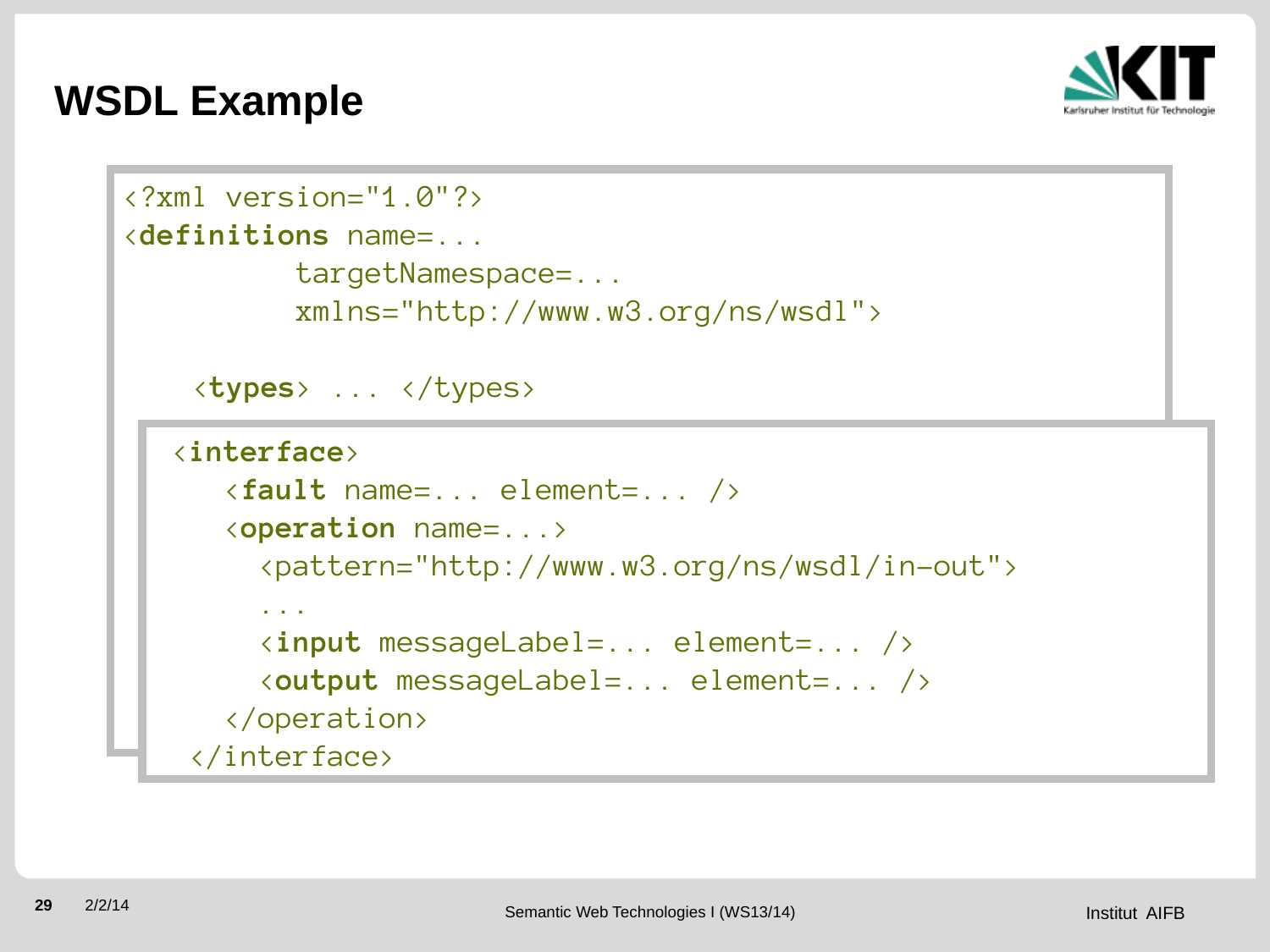

# WSDL Example
<?xml version="1.0"?>
<definitions name=...
          targetNamespace=...
          xmlns="http://www.w3.org/ns/wsdl">

    <types> ... </types>

 <interface>
    <fault name=... element=... />
    <operation name=...>
      <pattern="http://www.w3.org/ns/wsdl/in-out">
      ...
      <input messageLabel=... element=... />
      <output messageLabel=... element=... />
    </operation>
  </interface>